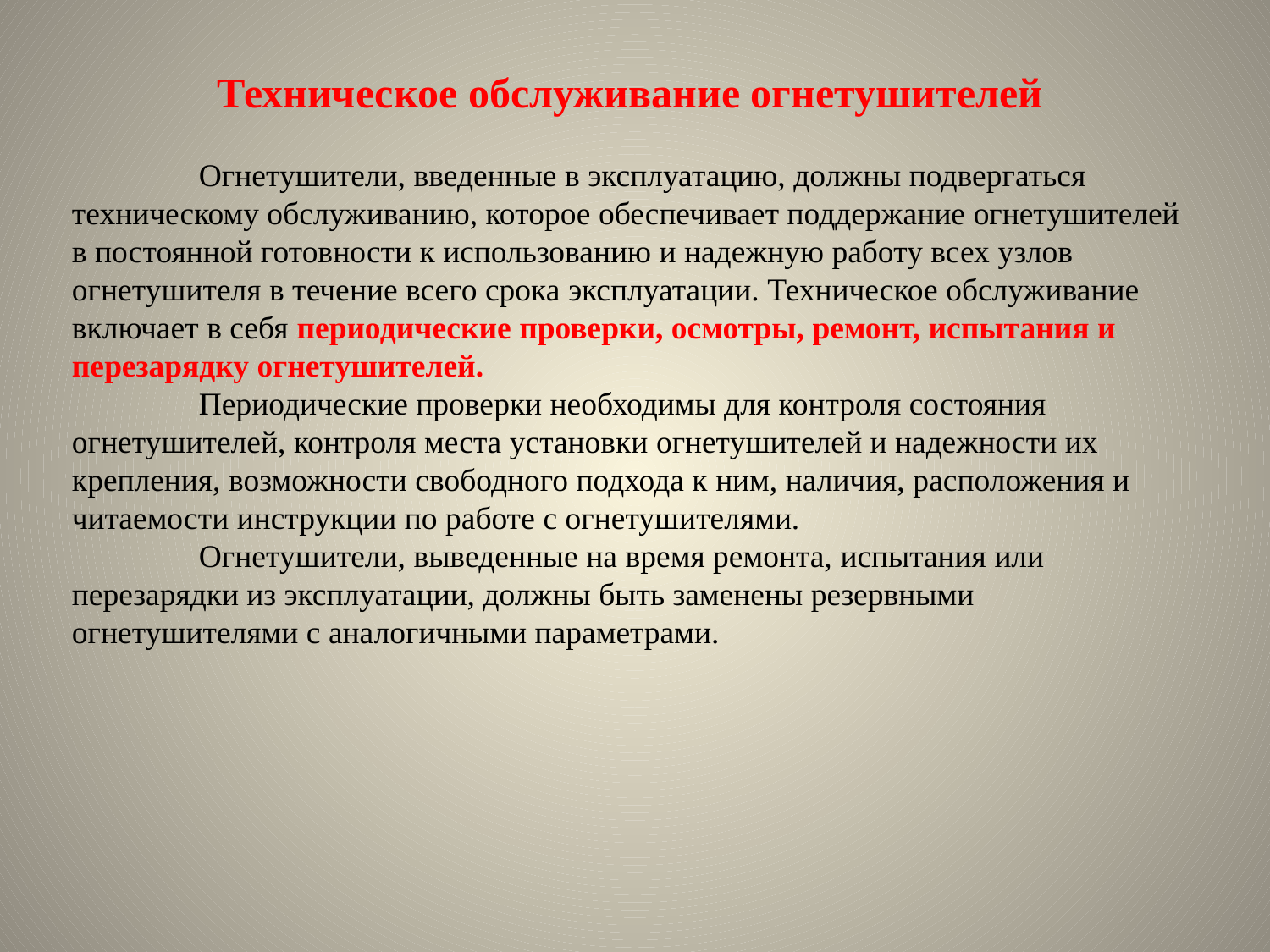

Техническое обслуживание огнетушителей

	Огнетушители, введенные в эксплуатацию, должны подвергаться техническому обслуживанию, которое обеспечивает поддержание огнетушителей в постоянной готовности к использованию и надежную работу всех узлов огнетушителя в течение всего срока эксплуатации. Техническое обслуживание включает в себя периодические проверки, осмотры, ремонт, испытания и перезарядку огнетушителей.
	Периодические проверки необходимы для контроля состояния огнетушителей, контроля места установки огнетушителей и надежности их крепления, возможности свободного подхода к ним, наличия, расположения и читаемости инструкции по работе с огнетушителями.
	Огнетушители, выведенные на время ремонта, испытания или перезарядки из эксплуатации, должны быть заменены резервными огнетушителями с аналогичными параметрами.